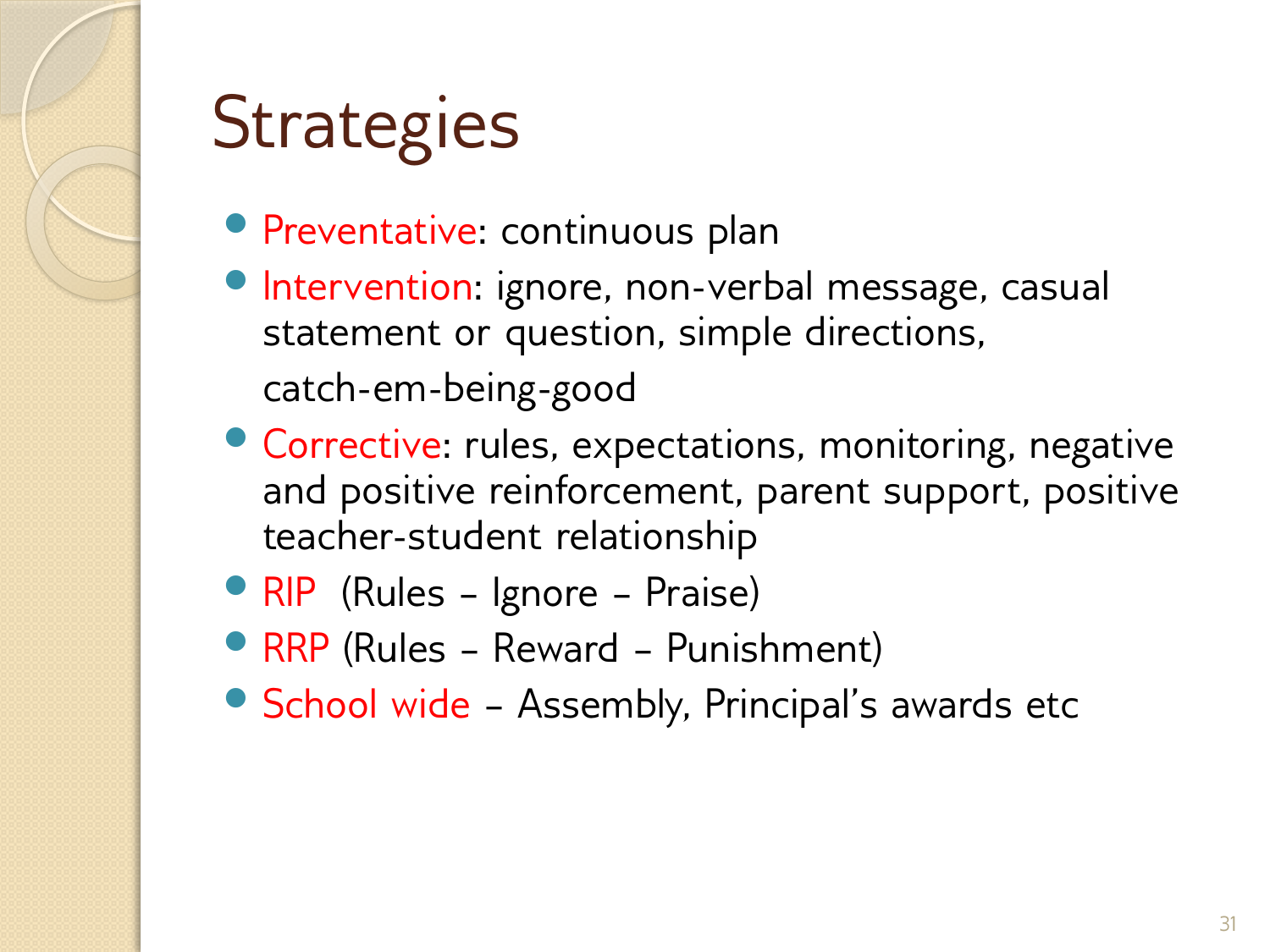

# Strategies
Preventative: continuous plan
Intervention: ignore, non-verbal message, casual statement or question, simple directions,
	catch-em-being-good
Corrective: rules, expectations, monitoring, negative and positive reinforcement, parent support, positive teacher-student relationship
RIP  (Rules – Ignore – Praise)
RRP (Rules – Reward – Punishment)
School wide – Assembly, Principal’s awards etc
31